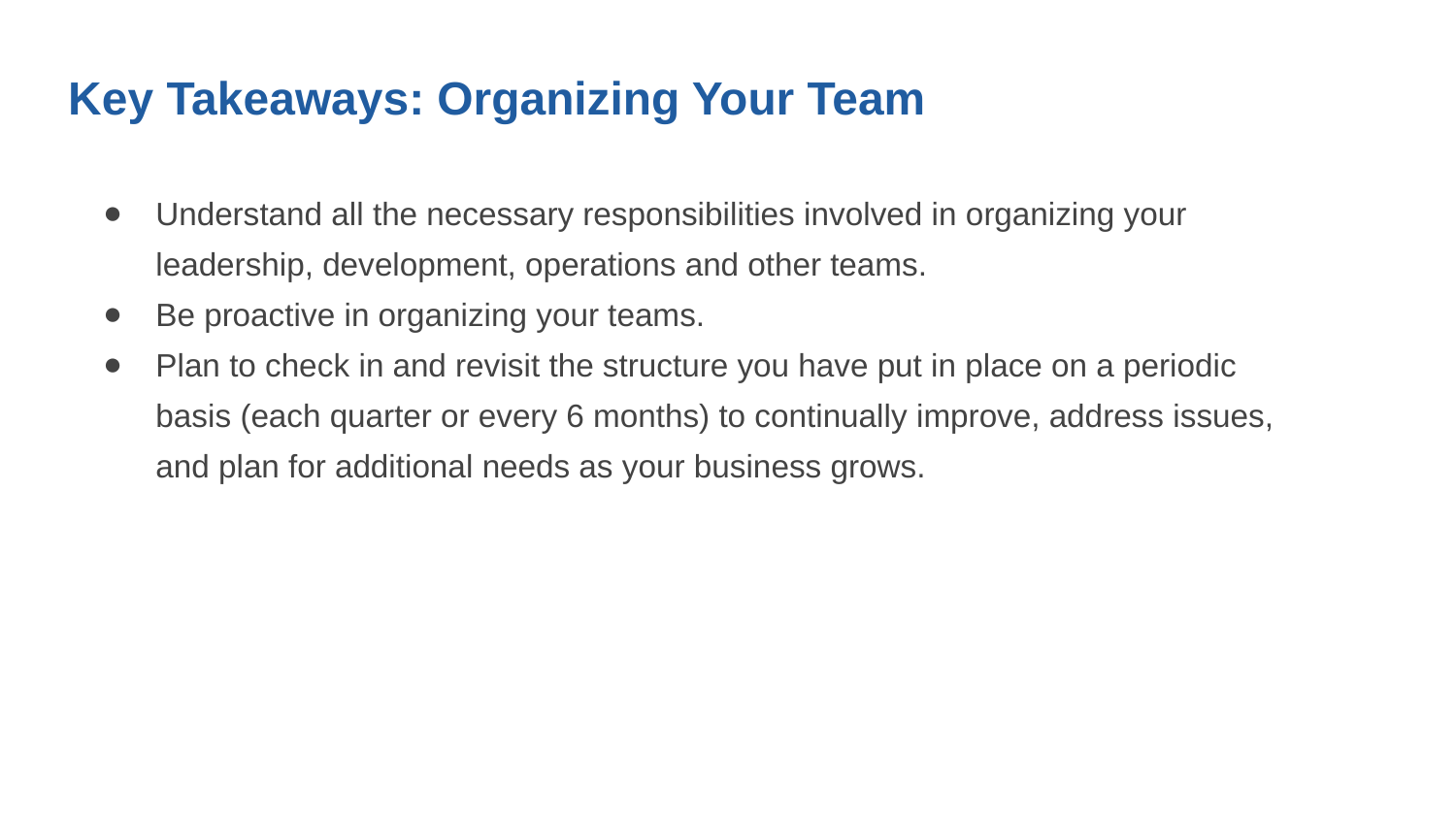

Key Takeaways: Organizing Your Team
Understand all the necessary responsibilities involved in organizing your leadership, development, operations and other teams.
Be proactive in organizing your teams.
Plan to check in and revisit the structure you have put in place on a periodic basis (each quarter or every 6 months) to continually improve, address issues, and plan for additional needs as your business grows.